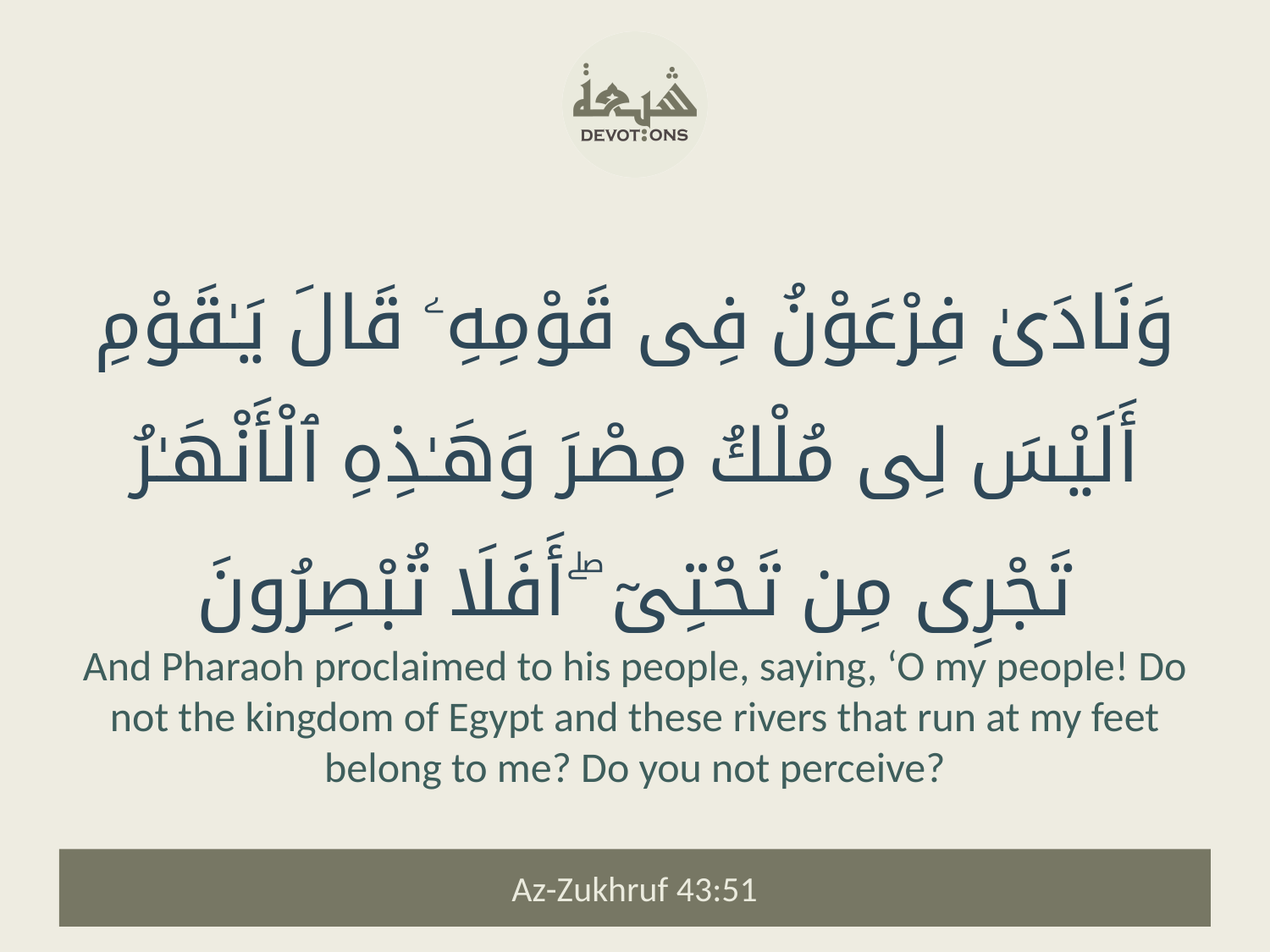

وَنَادَىٰ فِرْعَوْنُ فِى قَوْمِهِۦ قَالَ يَـٰقَوْمِ أَلَيْسَ لِى مُلْكُ مِصْرَ وَهَـٰذِهِ ٱلْأَنْهَـٰرُ تَجْرِى مِن تَحْتِىٓ ۖ أَفَلَا تُبْصِرُونَ
And Pharaoh proclaimed to his people, saying, ‘O my people! Do not the kingdom of Egypt and these rivers that run at my feet belong to me? Do you not perceive?
Az-Zukhruf 43:51